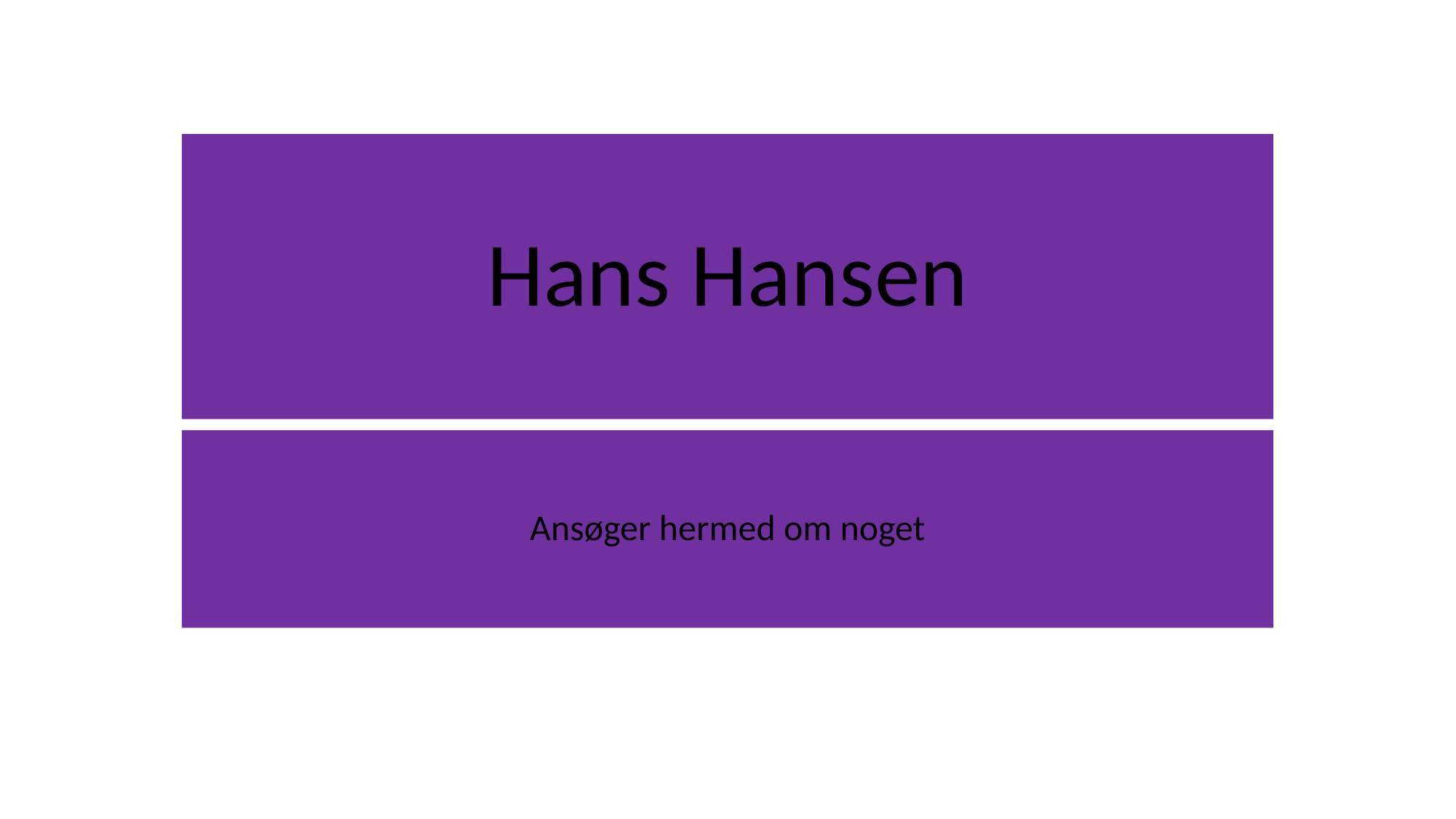

# Hans Hansen
Ansøger hermed om noget